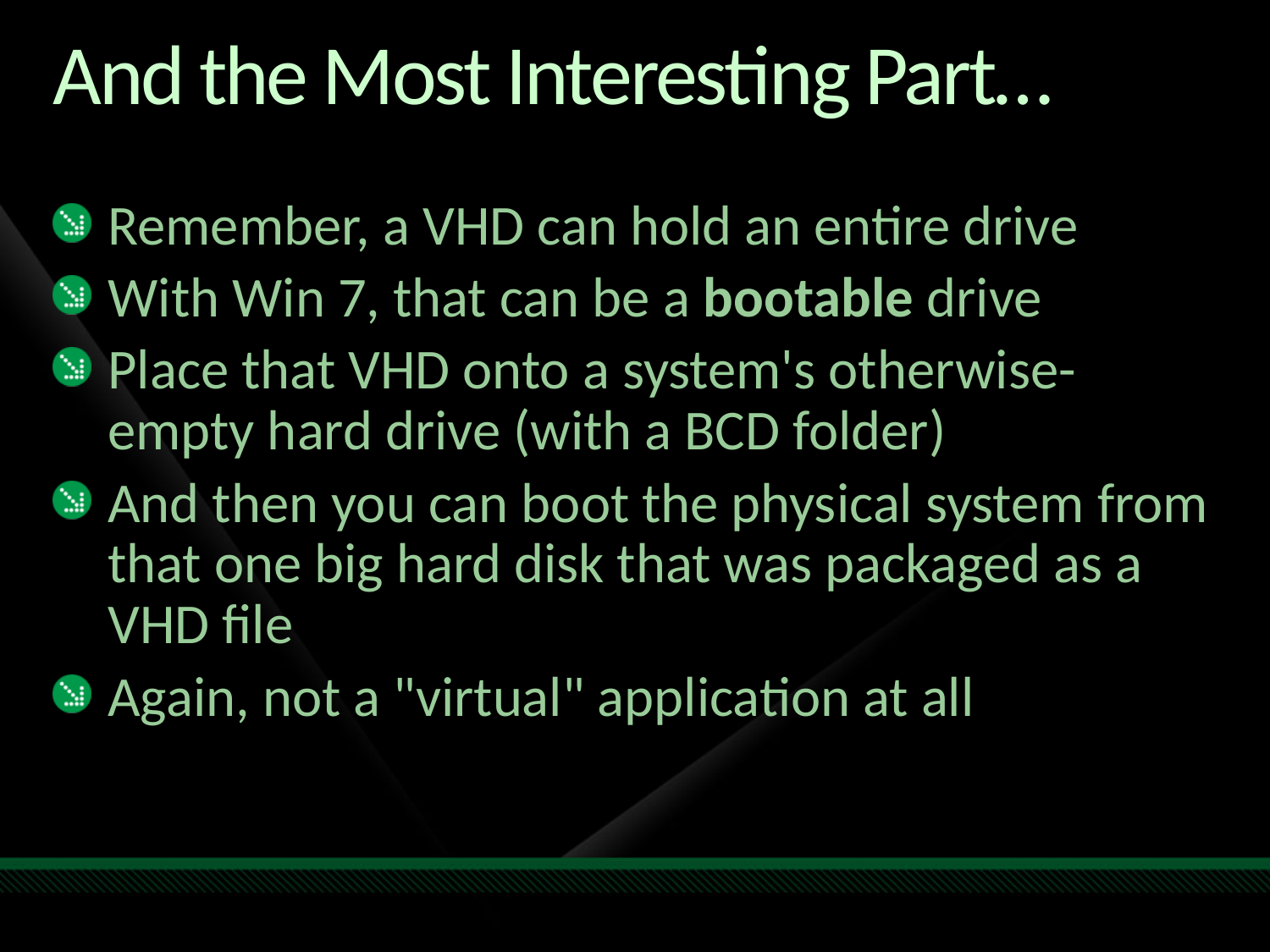

# And the Most Interesting Part…
Remember, a VHD can hold an entire drive
With Win 7, that can be a bootable drive
Place that VHD onto a system's otherwise-empty hard drive (with a BCD folder)
And then you can boot the physical system from that one big hard disk that was packaged as a VHD file
Again, not a "virtual" application at all